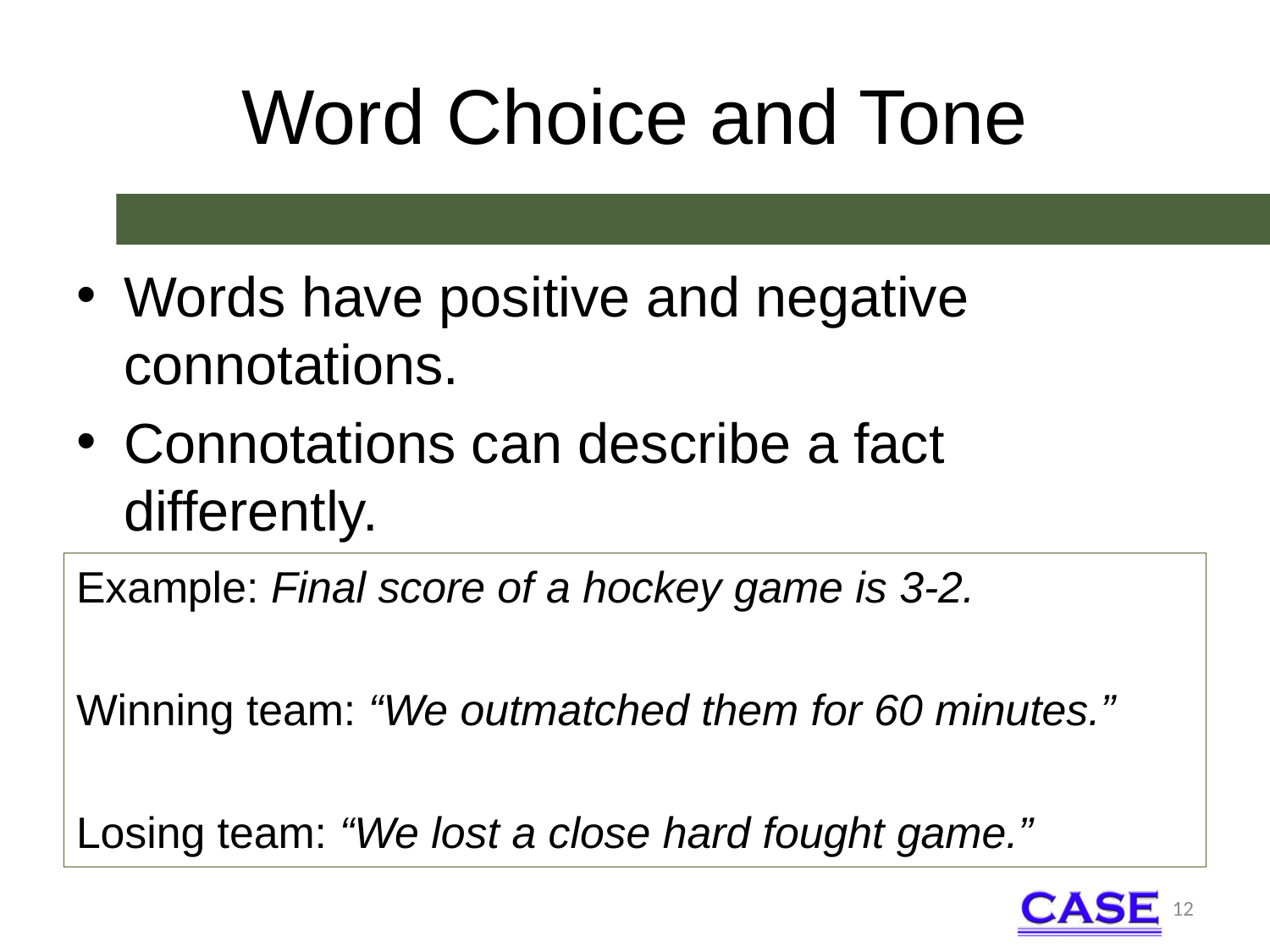

# Word Choice and Tone
Words have positive and negative connotations.
Connotations can describe a fact differently.

Example: Final score of a hockey game is 3-2.

Winning team: “We outmatched them for 60 minutes.”

Losing team: “We lost a close hard fought game.”
12